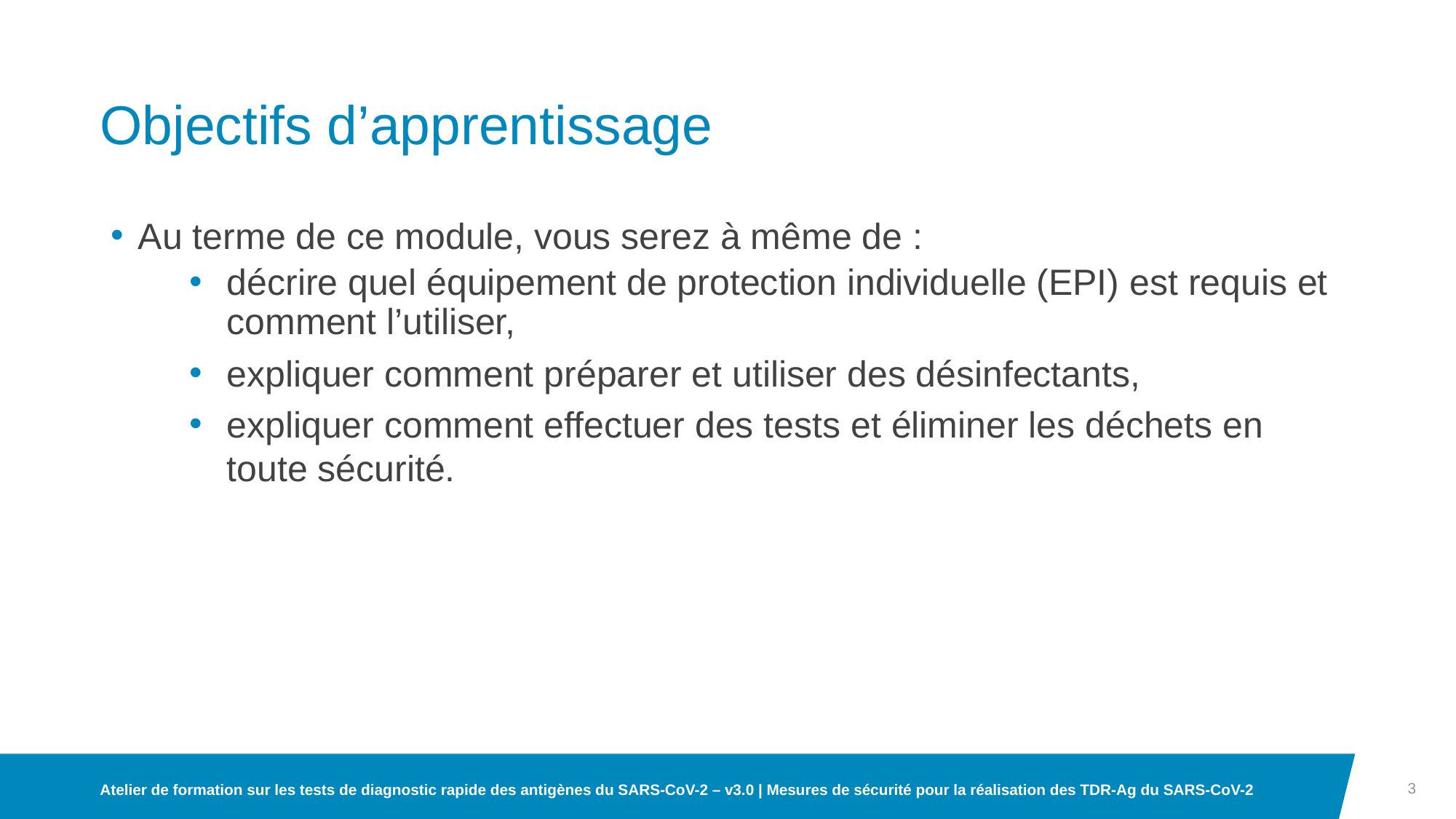

# Objectifs d’apprentissage
Au terme de ce module, vous serez à même de :
décrire quel équipement de protection individuelle (EPI) est requis et comment l’utiliser,
expliquer comment préparer et utiliser des désinfectants,
expliquer comment effectuer des tests et éliminer les déchets en toute sécurité.

3
Atelier de formation sur les tests de diagnostic rapide des antigènes du SARS-CoV-2 – v3.0 | Mesures de sécurité pour la réalisation des TDR-Ag du SARS-CoV-2